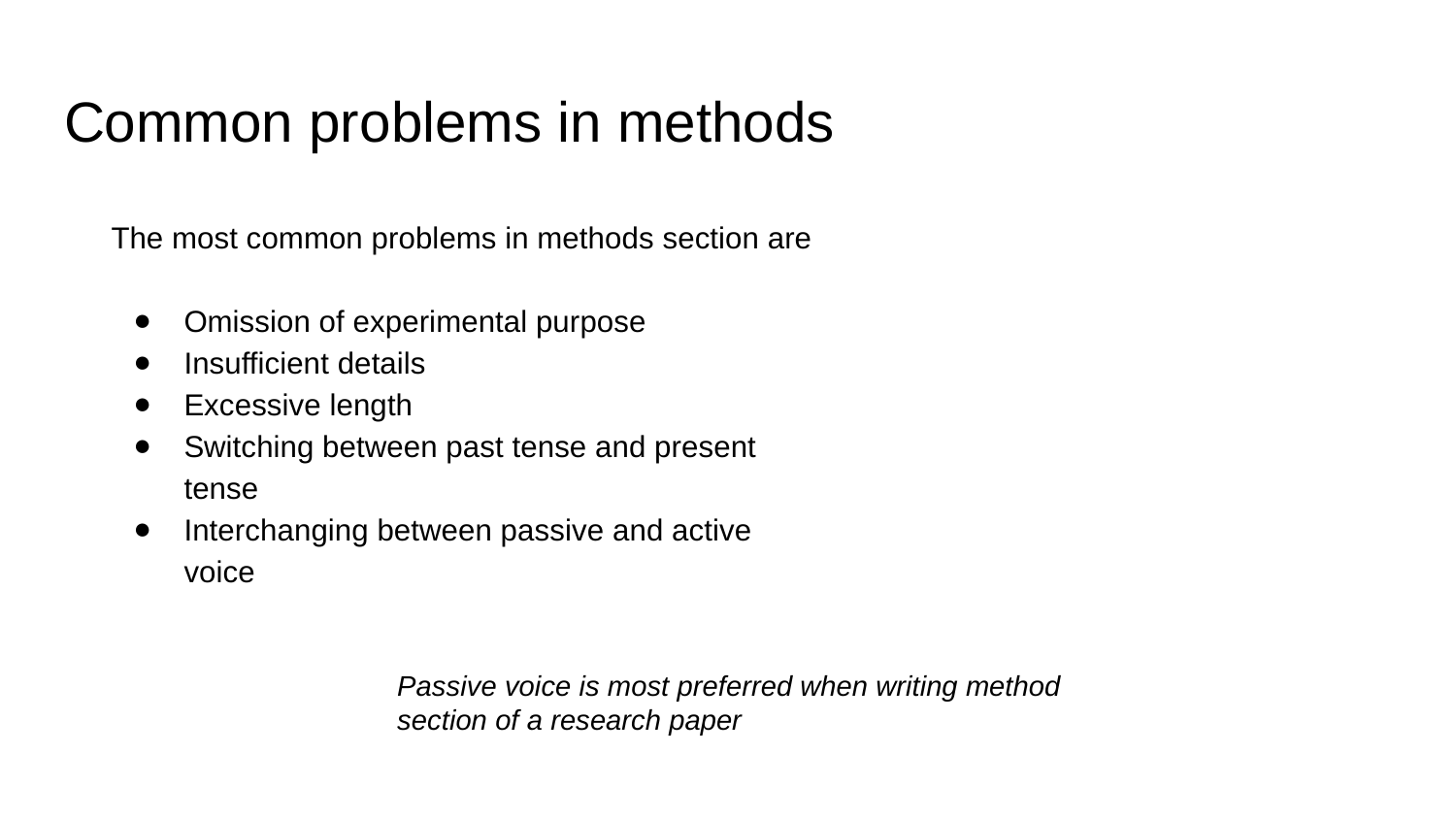

# Common problems in methods
The most common problems in methods section are

Omission of experimental purpose
Insufficient details
Excessive length
Switching between past tense and present tense
Interchanging between passive and active voice

Passive voice is most preferred when writing method section of a research paper